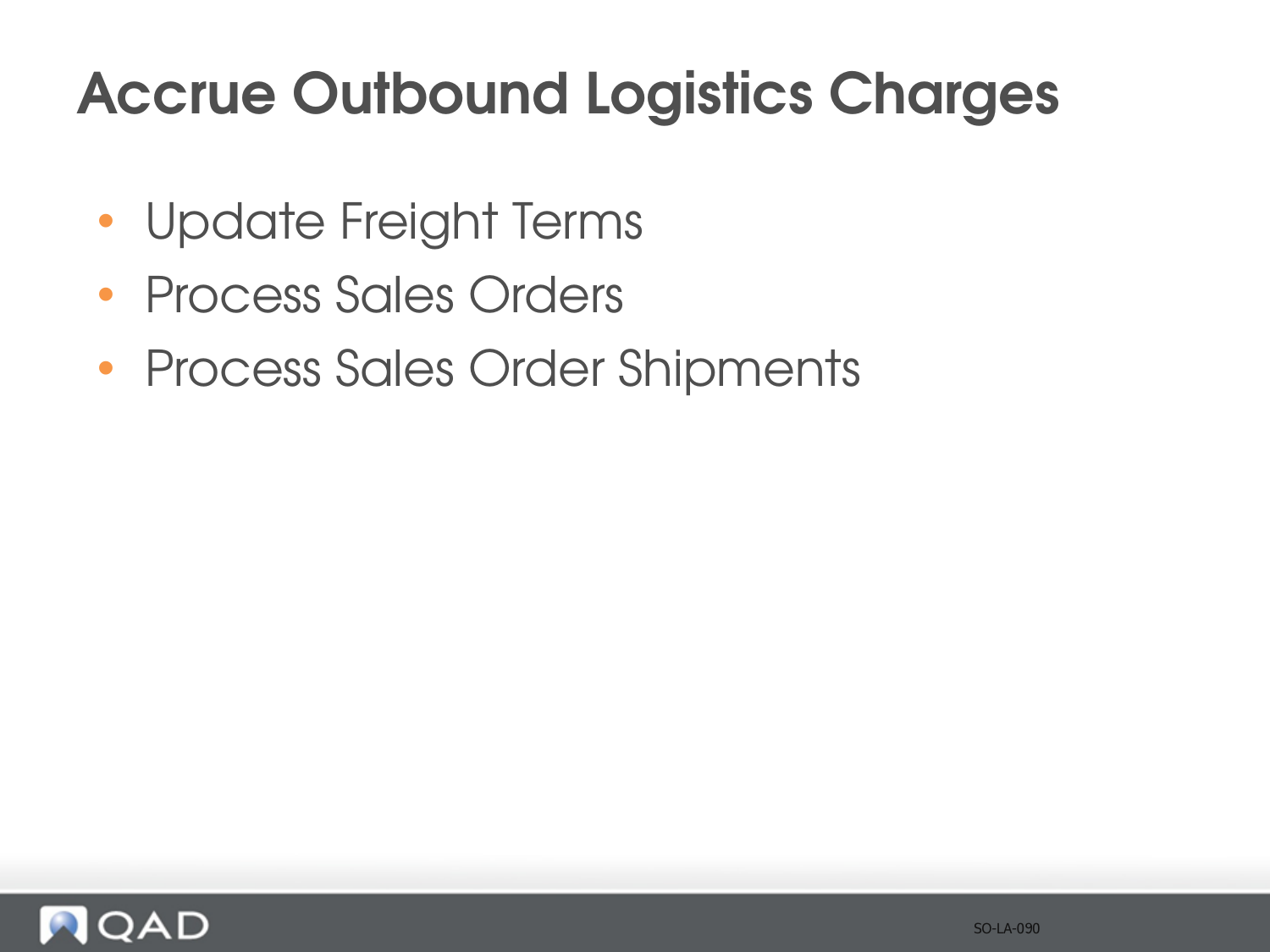

# Accrue Outbound Logistics Charges
Update Freight Terms
Process Sales Orders
Process Sales Order Shipments

SO-LA-090